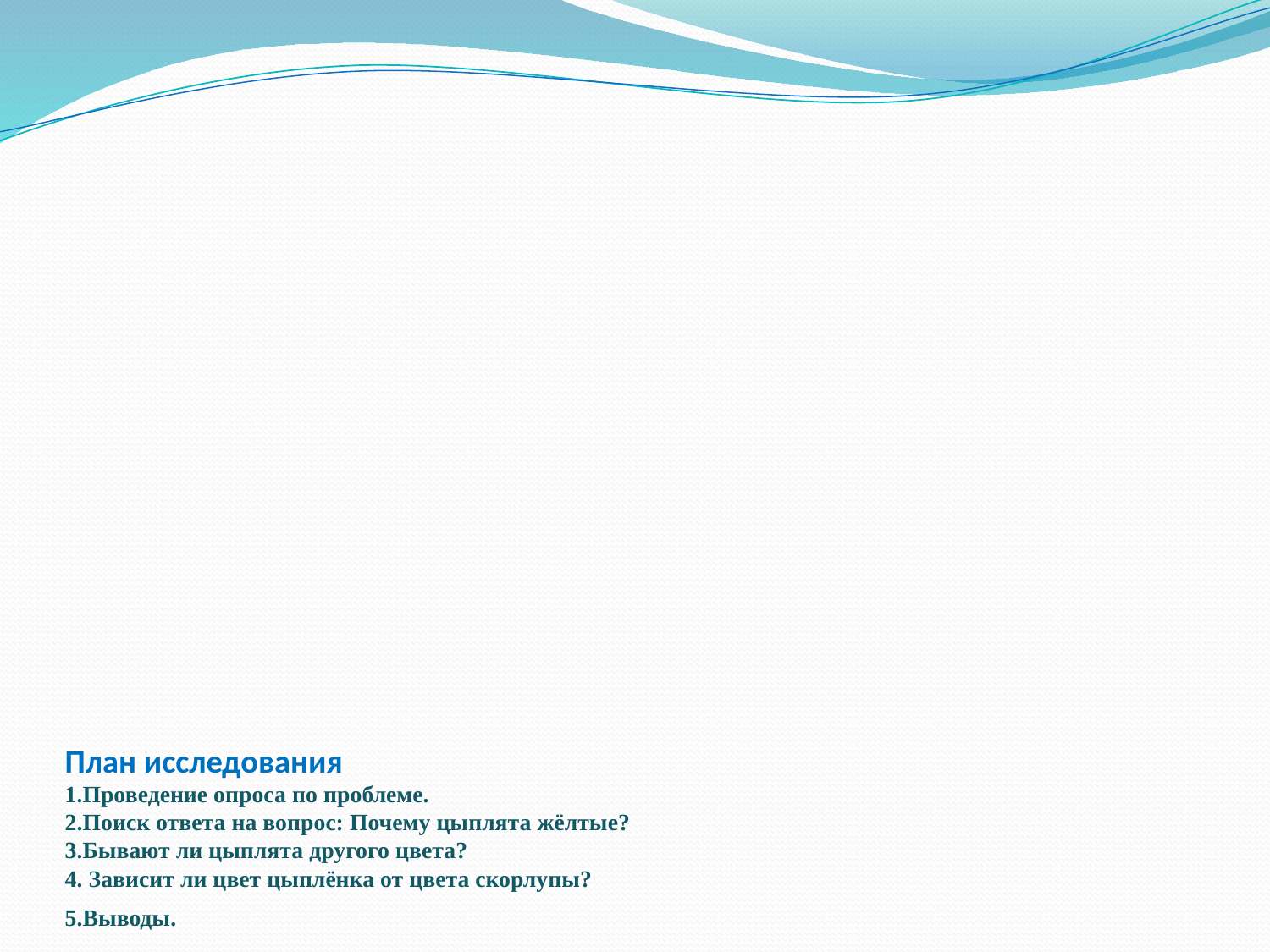

# План исследования 1.Проведение опроса по проблеме. 2.Поиск ответа на вопрос: Почему цыплята жёлтые? 3.Бывают ли цыплята другого цвета? 4. Зависит ли цвет цыплёнка от цвета скорлупы? 5.Выводы.